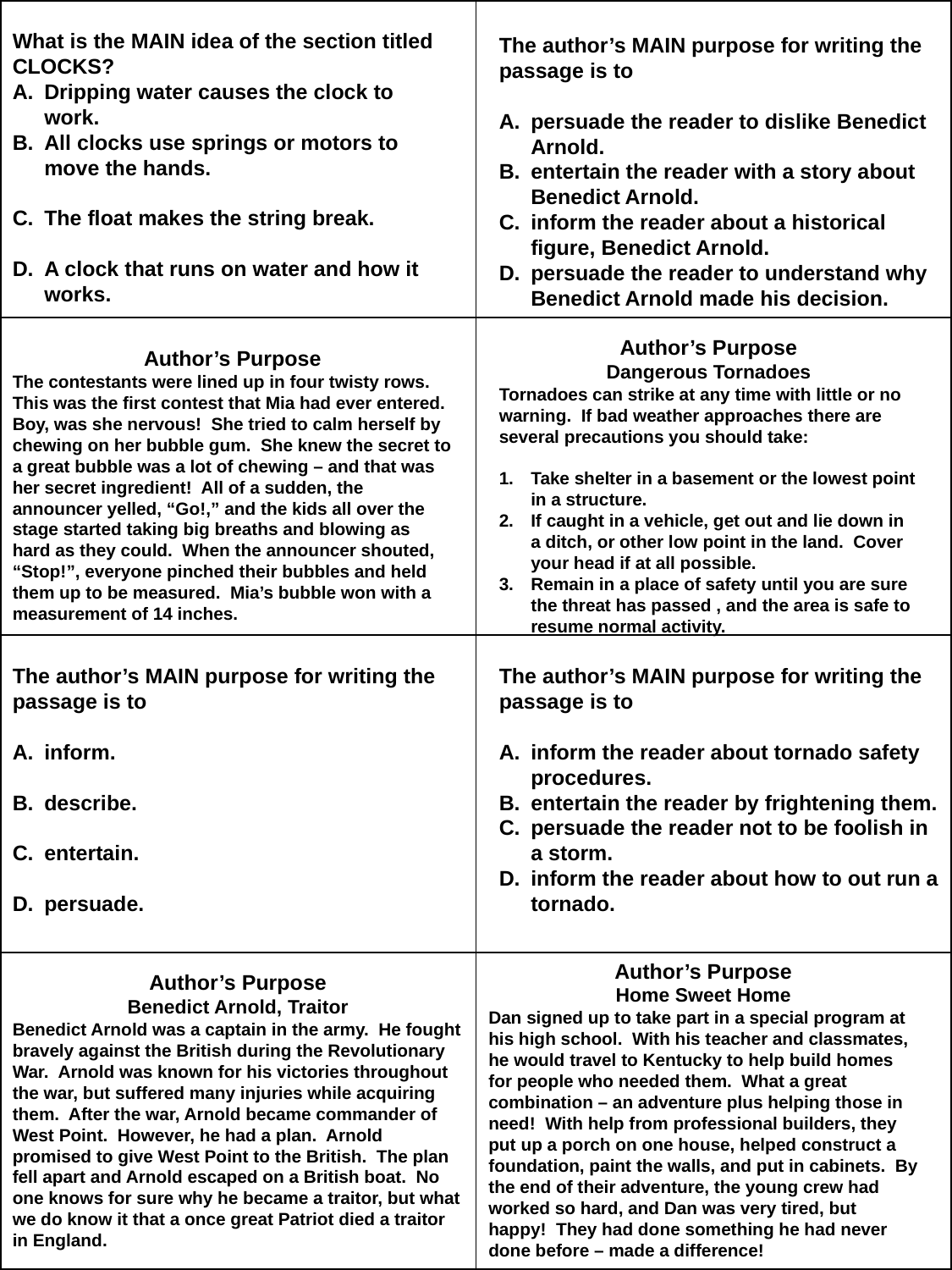

|  |  |
| --- | --- |
|  |  |
|  |  |
|  |  |

What is the MAIN idea of the section titled CLOCKS?
Dripping water causes the clock to work.
All clocks use springs or motors to move the hands.

The float makes the string break.

A clock that runs on water and how it works.

The author’s MAIN purpose for writing the passage is to

persuade the reader to dislike Benedict Arnold.
entertain the reader with a story about Benedict Arnold.
inform the reader about a historical figure, Benedict Arnold.
persuade the reader to understand why Benedict Arnold made his decision.

Author’s Purpose
Dangerous Tornadoes
Tornadoes can strike at any time with little or no warning.  If bad weather approaches there are several precautions you should take:

Take shelter in a basement or the lowest point in a structure.
If caught in a vehicle, get out and lie down in a ditch, or other low point in the land.  Cover your head if at all possible.
Remain in a place of safety until you are sure the threat has passed , and the area is safe to resume normal activity.
Author’s Purpose
The contestants were lined up in four twisty rows.  This was the first contest that Mia had ever entered.  Boy, was she nervous!  She tried to calm herself by chewing on her bubble gum.  She knew the secret to a great bubble was a lot of chewing – and that was her secret ingredient!  All of a sudden, the announcer yelled, “Go!,” and the kids all over the stage started taking big breaths and blowing as hard as they could.  When the announcer shouted, “Stop!”, everyone pinched their bubbles and held them up to be measured.  Mia’s bubble won with a measurement of 14 inches.
The author’s MAIN purpose for writing the passage is to

inform.

describe.

entertain.

persuade.

The author’s MAIN purpose for writing the passage is to

inform the reader about tornado safety procedures.
entertain the reader by frightening them.
persuade the reader not to be foolish in a storm.
inform the reader about how to out run a tornado.
Author’s Purpose
Home Sweet Home
Dan signed up to take part in a special program at his high school.  With his teacher and classmates, he would travel to Kentucky to help build homes for people who needed them.  What a great combination – an adventure plus helping those in need!  With help from professional builders, they put up a porch on one house, helped construct a foundation, paint the walls, and put in cabinets.  By the end of their adventure, the young crew had worked so hard, and Dan was very tired, but happy!  They had done something he had never done before – made a difference!
Author’s Purpose
Benedict Arnold, Traitor
Benedict Arnold was a captain in the army.  He fought bravely against the British during the Revolutionary War.  Arnold was known for his victories throughout the war, but suffered many injuries while acquiring them.  After the war, Arnold became commander of West Point.  However, he had a plan.  Arnold promised to give West Point to the British.  The plan fell apart and Arnold escaped on a British boat.  No one knows for sure why he became a traitor, but what we do know it that a once great Patriot died a traitor in England.